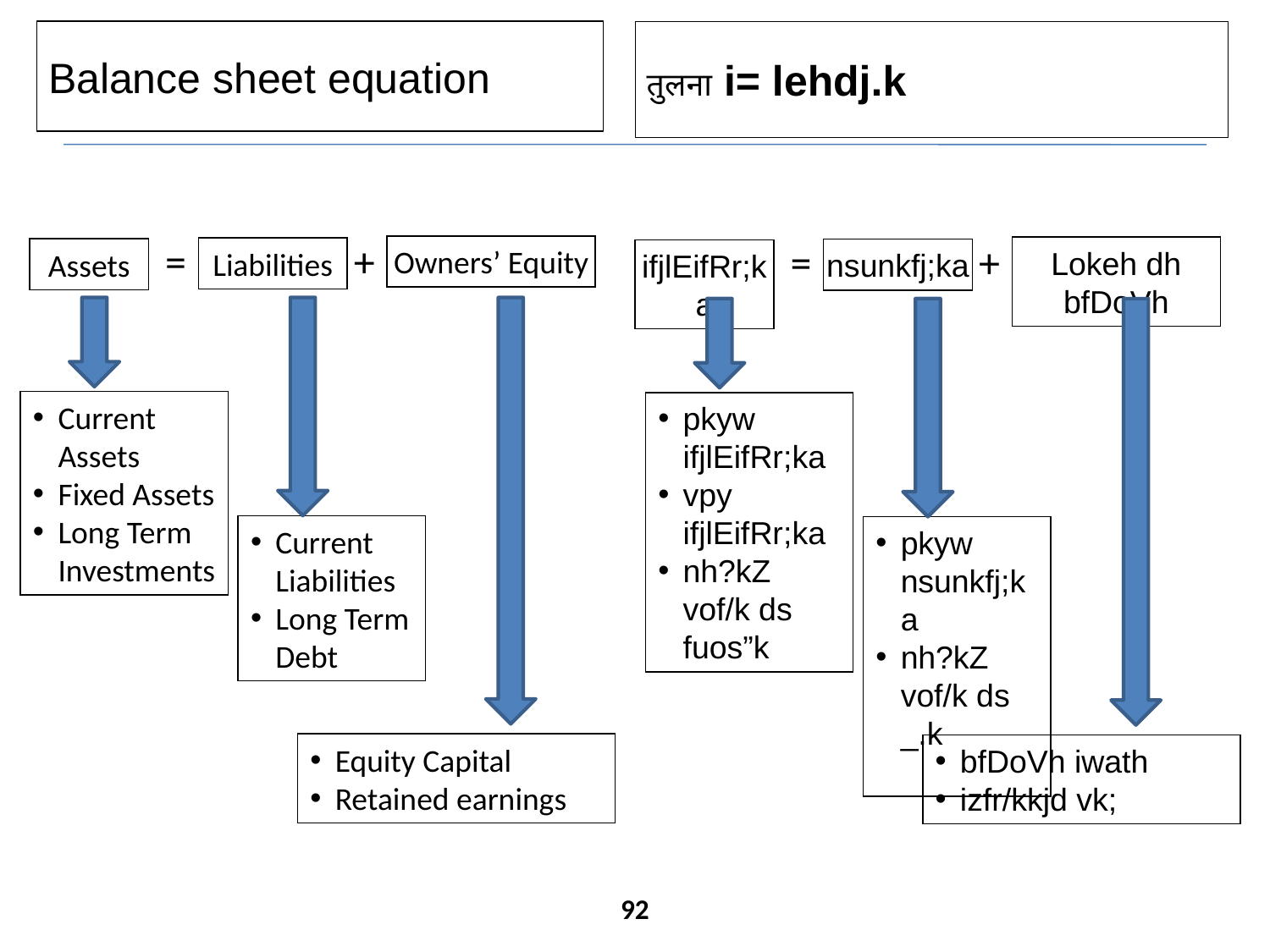

Balance sheet equation
तुलना i= lehdj.k
=
+
Owners’ Equity
Liabilities
Assets

Current Assets
Fixed Assets
Long Term Investments
Current Liabilities
Long Term Debt
Equity Capital
Retained earnings
=
+
Lokeh dh bfDoVh
nsunkfj;ka
ifjlEifRr;ka

pkyw ifjlEifRr;ka
vpy ifjlEifRr;ka
nh?kZ vof/k ds fuos”k
pkyw nsunkfj;ka
nh?kZ vof/k ds _.k

bfDoVh iwath
izfr/kkjd vk;
92